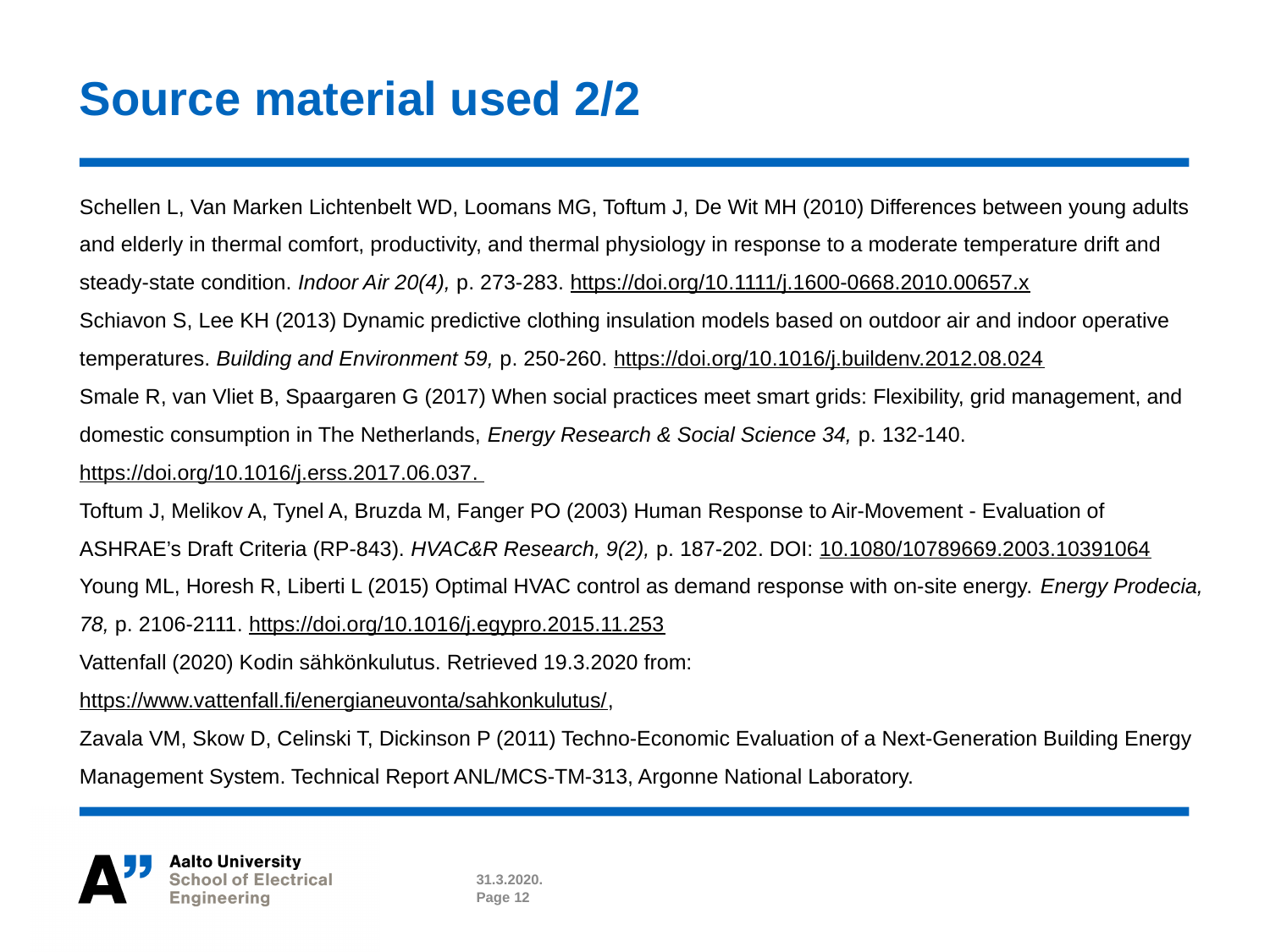

# Source material used 2/2
Schellen L, Van Marken Lichtenbelt WD, Loomans MG, Toftum J, De Wit MH (2010) Differences between young adults and elderly in thermal comfort, productivity, and thermal physiology in response to a moderate temperature drift and steady-state condition. Indoor Air 20(4), p. 273-283. https://doi.org/10.1111/j.1600-0668.2010.00657.x
Schiavon S, Lee KH (2013) Dynamic predictive clothing insulation models based on outdoor air and indoor operative temperatures. Building and Environment 59, p. 250-260. https://doi.org/10.1016/j.buildenv.2012.08.024
Smale R, van Vliet B, Spaargaren G (2017) When social practices meet smart grids: Flexibility, grid management, and domestic consumption in The Netherlands, Energy Research & Social Science 34, p. 132-140. https://doi.org/10.1016/j.erss.2017.06.037.
Toftum J, Melikov A, Tynel A, Bruzda M, Fanger PO (2003) Human Response to Air-Movement - Evaluation of ASHRAE’s Draft Criteria (RP-843). HVAC&R Research, 9(2), p. 187-202. DOI: 10.1080/10789669.2003.10391064
Young ML, Horesh R, Liberti L (2015) Optimal HVAC control as demand response with on-site energy. Energy Prodecia, 78, p. 2106-2111. https://doi.org/10.1016/j.egypro.2015.11.253
Vattenfall (2020) Kodin sähkönkulutus. Retrieved 19.3.2020 from: https://www.vattenfall.fi/energianeuvonta/sahkonkulutus/,
Zavala VM, Skow D, Celinski T, Dickinson P (2011) Techno-Economic Evaluation of a Next-Generation Building Energy Management System. Technical Report ANL/MCS-TM-313, Argonne National Laboratory.

31.3.2020.
Page 12